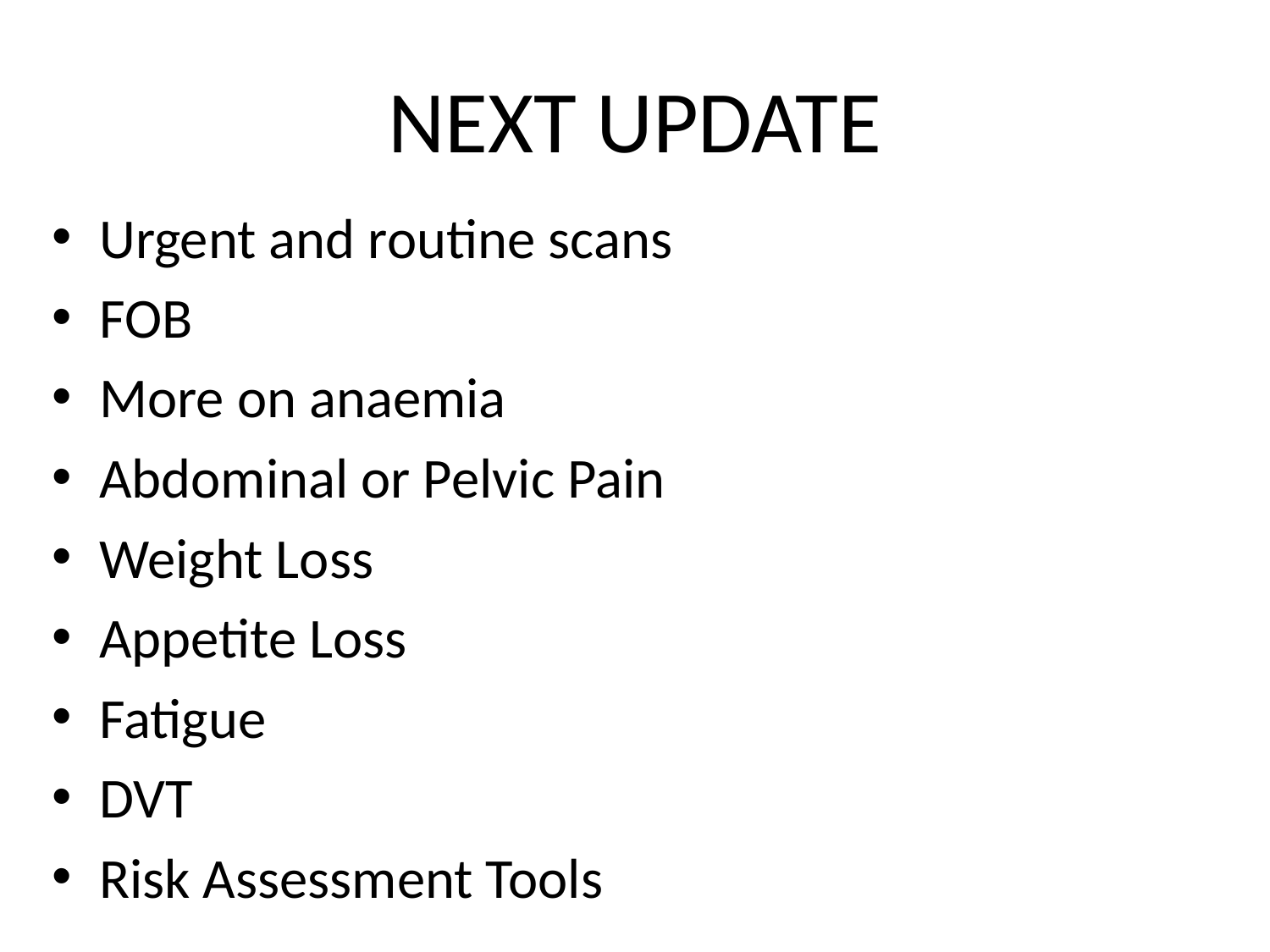

# NEXT UPDATE
Urgent and routine scans
FOB
More on anaemia
Abdominal or Pelvic Pain
Weight Loss
Appetite Loss
Fatigue
DVT
Risk Assessment Tools